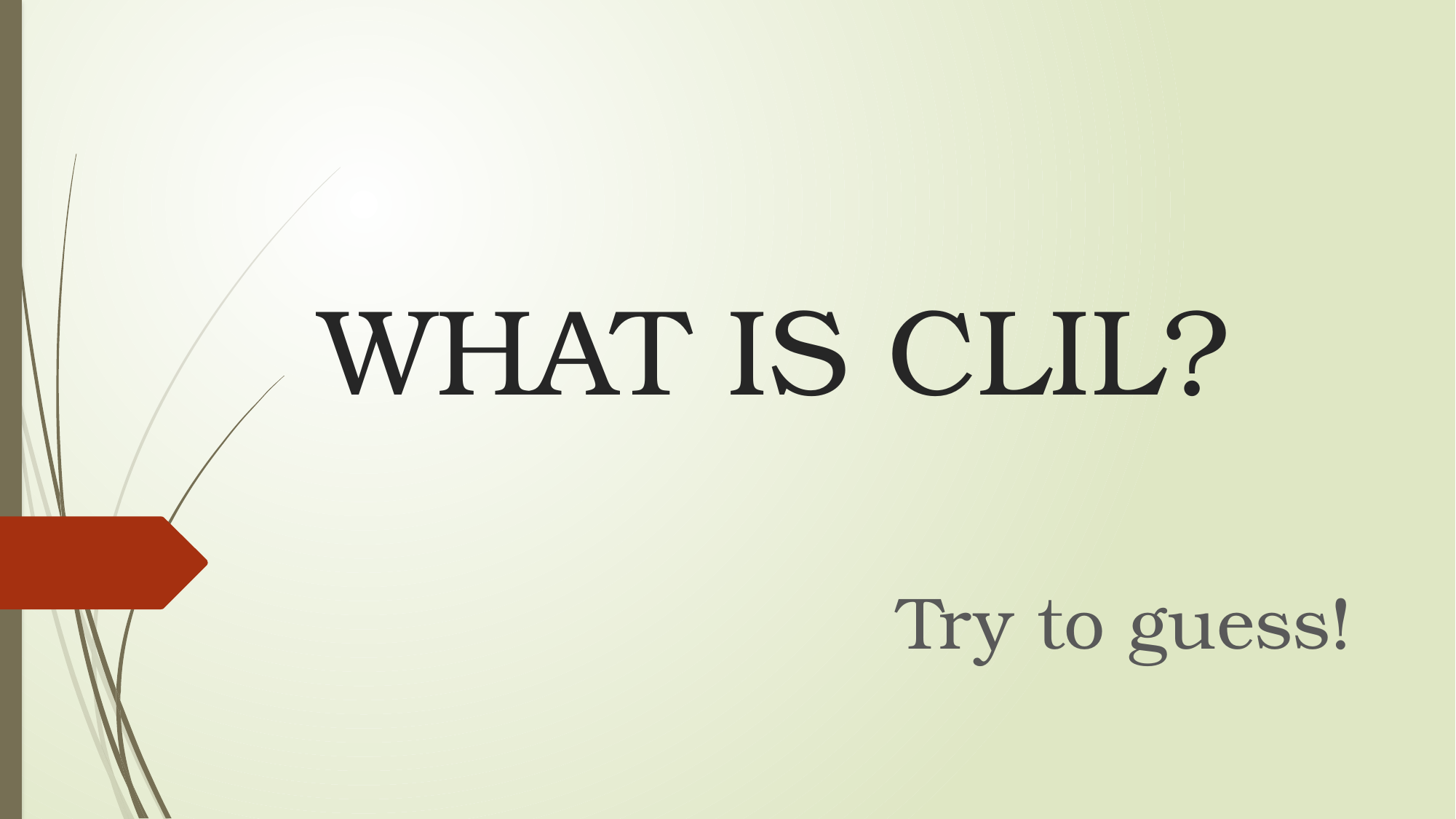

# WHAT IS CLIL?
Try to guess!